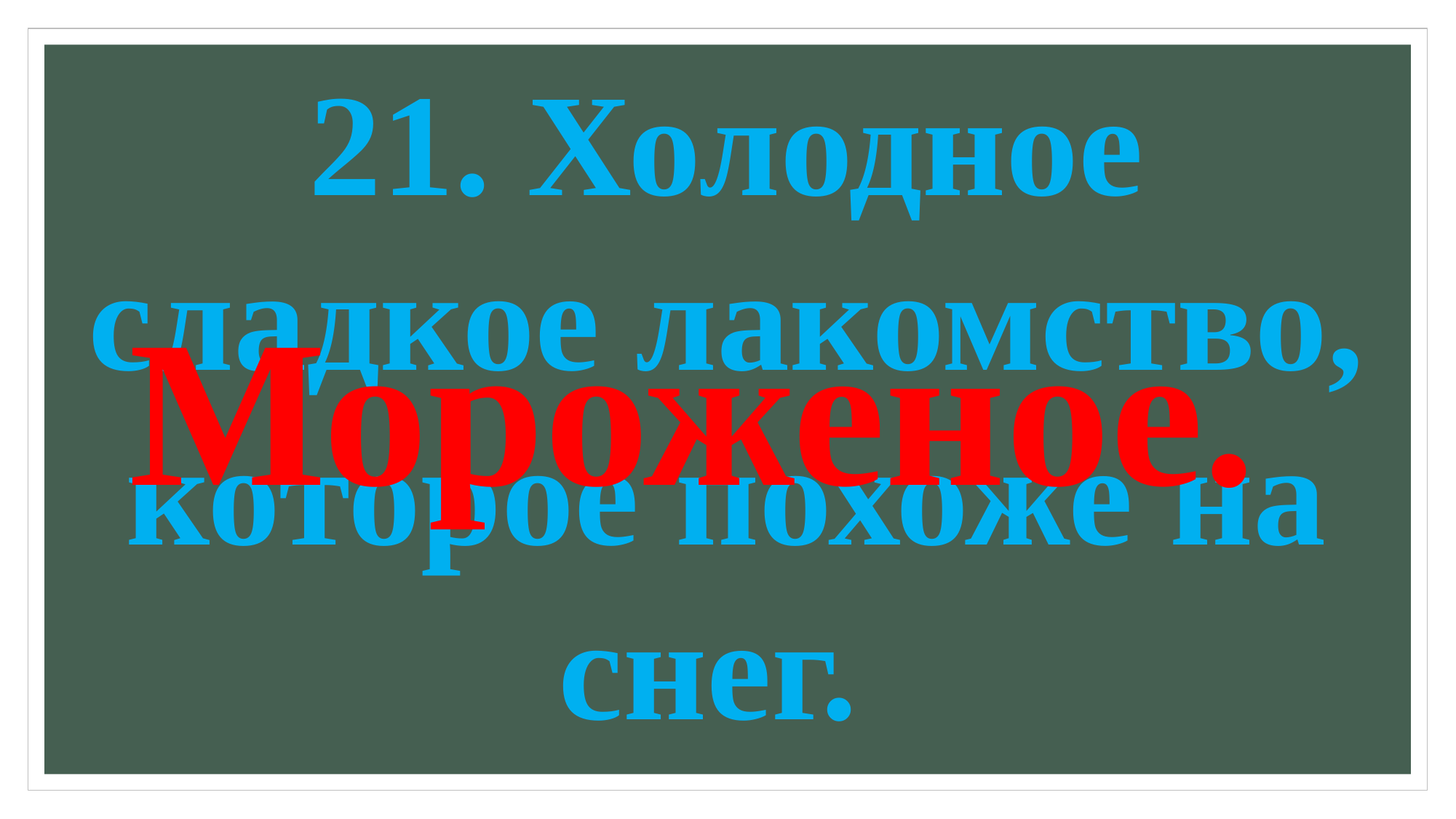

21. Холодное сладкое лакомство, которое похоже на снег.
Мороженое.